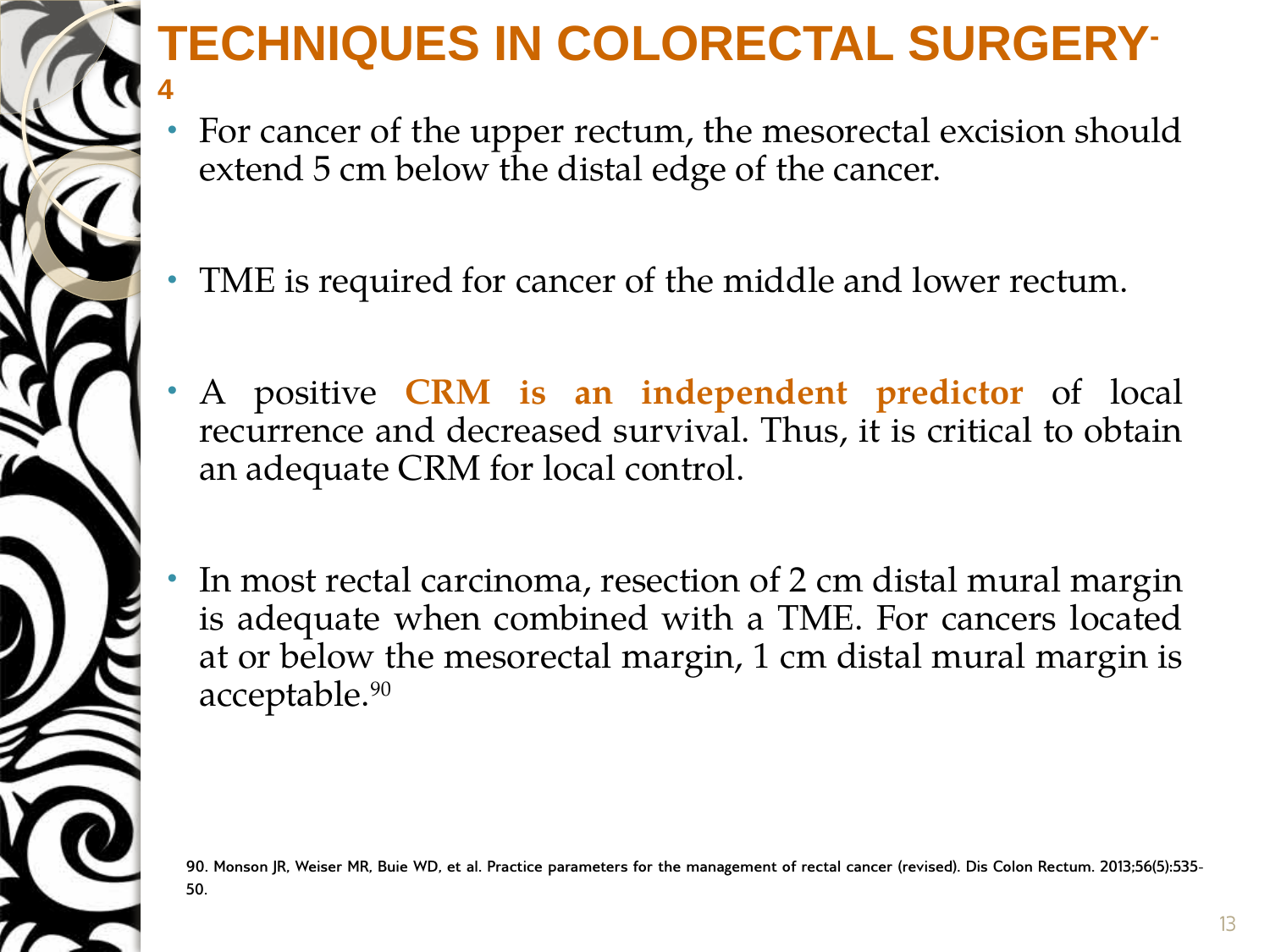

# TECHNIQUES IN COLORECTAL SURGERY-4
For cancer of the upper rectum, the mesorectal excision should extend 5 cm below the distal edge of the cancer.

TME is required for cancer of the middle and lower rectum.

A positive CRM is an independent predictor of local recurrence and decreased survival. Thus, it is critical to obtain an adequate CRM for local control.

In most rectal carcinoma, resection of 2 cm distal mural margin is adequate when combined with a TME. For cancers located at or below the mesorectal margin, 1 cm distal mural margin is acceptable.90
90. Monson JR, Weiser MR, Buie WD, et al. Practice parameters for the management of rectal cancer (revised). Dis Colon Rectum. 2013;56(5):535-50.
13